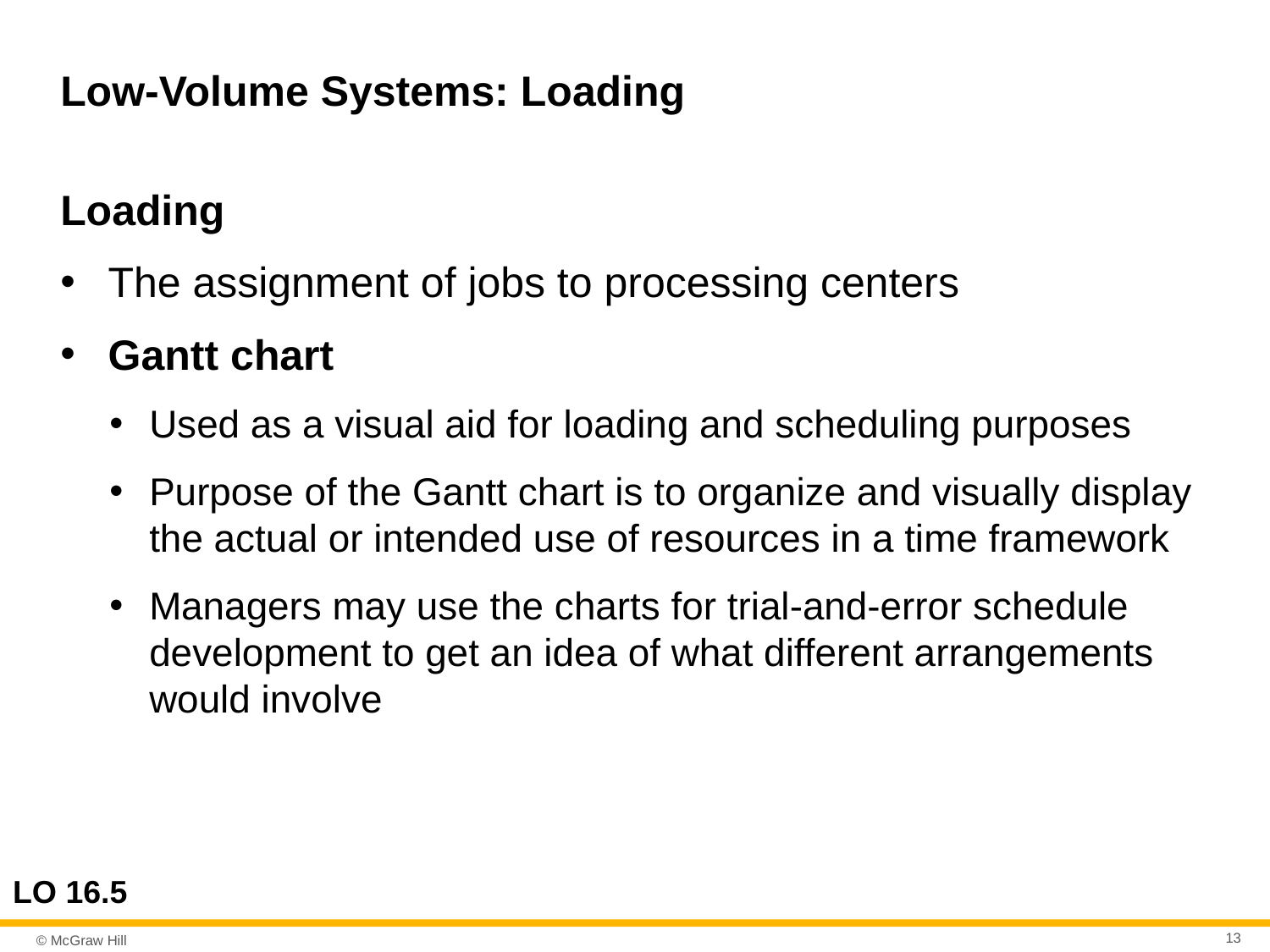

# Low-Volume Systems: Loading
Loading
The assignment of jobs to processing centers
Gantt chart
Used as a visual aid for loading and scheduling purposes
Purpose of the Gantt chart is to organize and visually display the actual or intended use of resources in a time framework
Managers may use the charts for trial-and-error schedule development to get an idea of what different arrangements would involve
LO 16.5